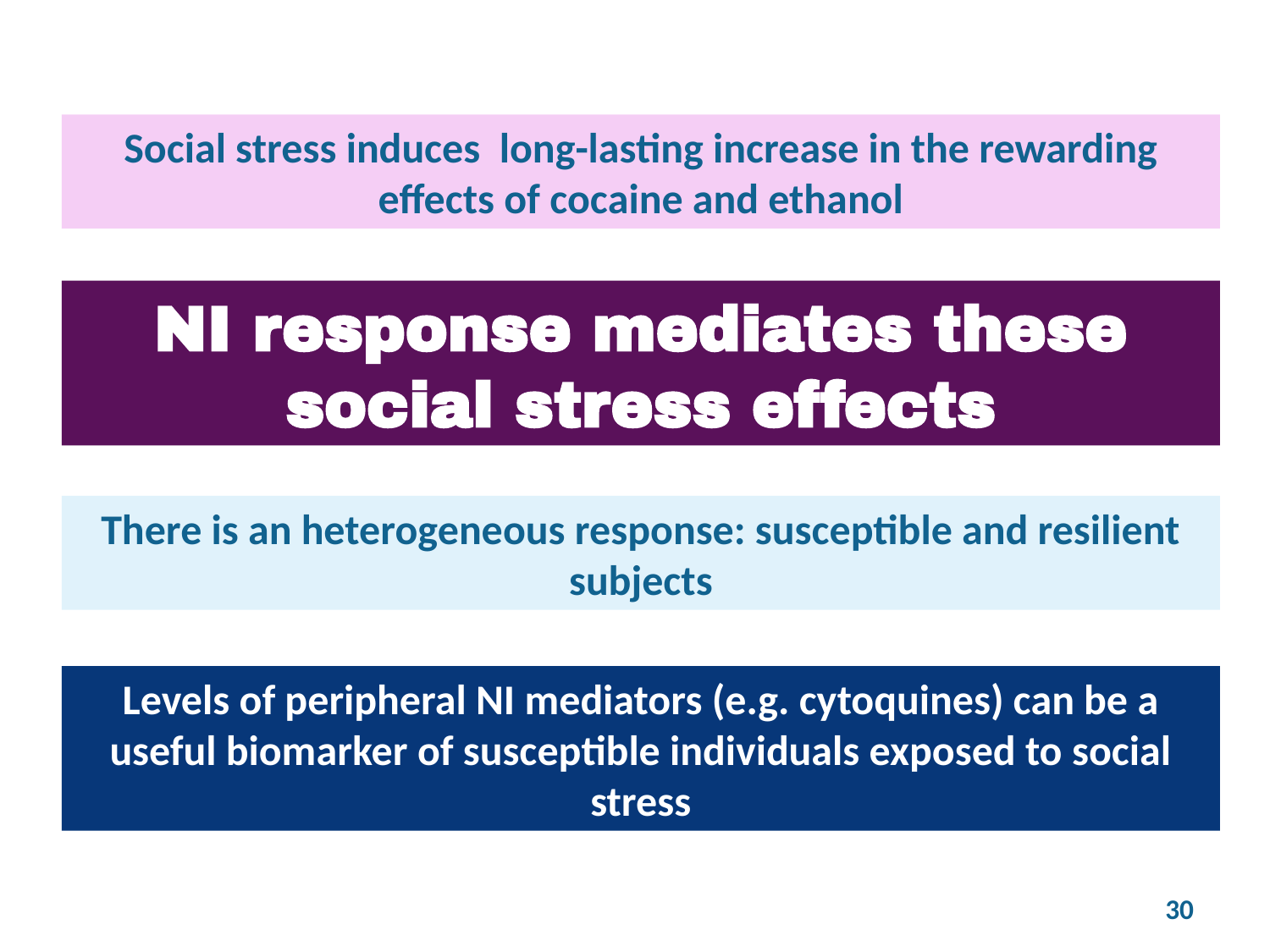

Social stress induces  long-lasting increase in the rewarding effects of cocaine and ethanol
NI response mediates these social stress effects
There is an heterogeneous response: susceptible and resilient subjects
Levels of peripheral NI mediators (e.g. cytoquines) can be a useful biomarker of susceptible individuals exposed to social stress
30